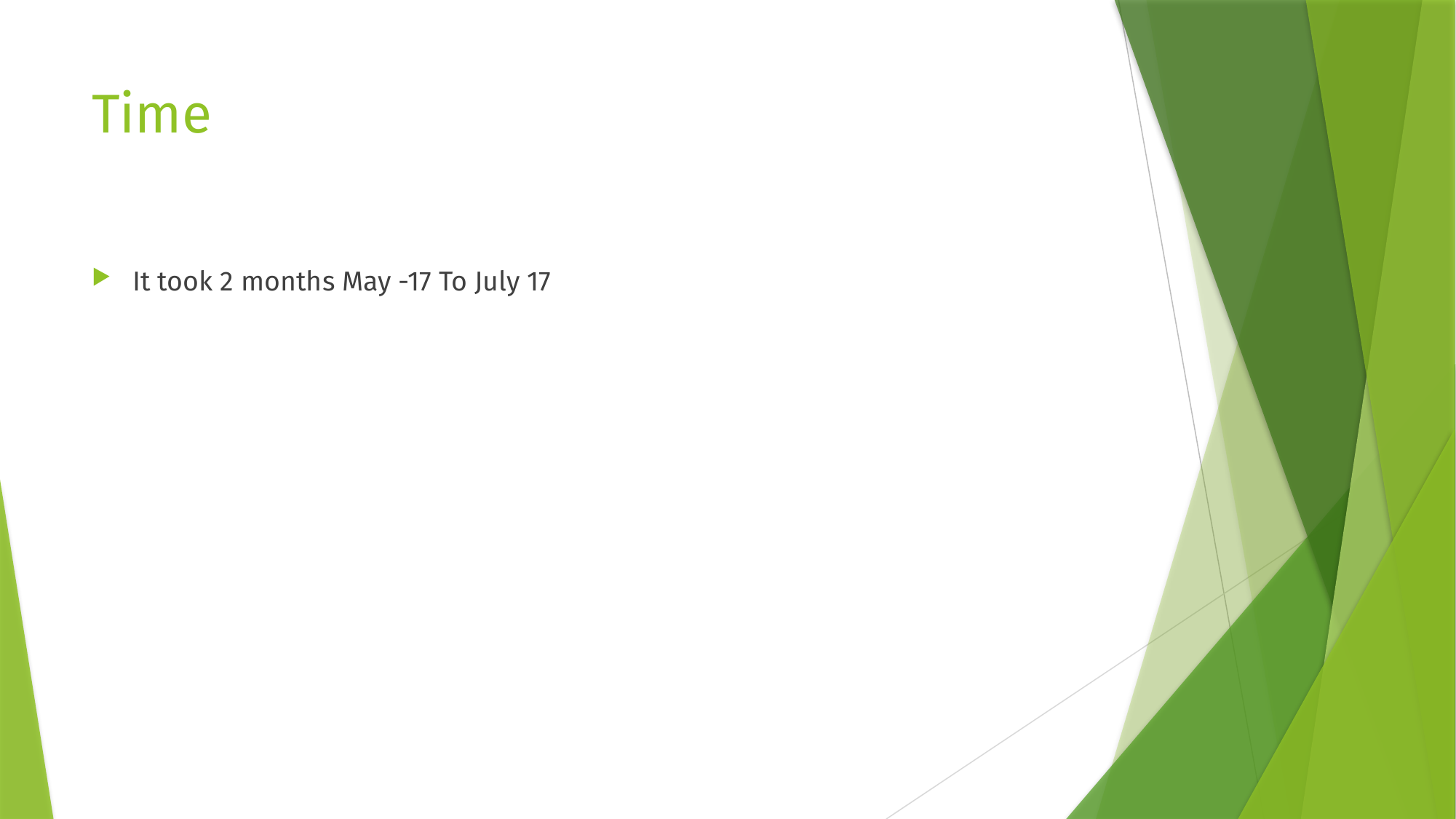

# Time
It took 2 months May -17 To July 17